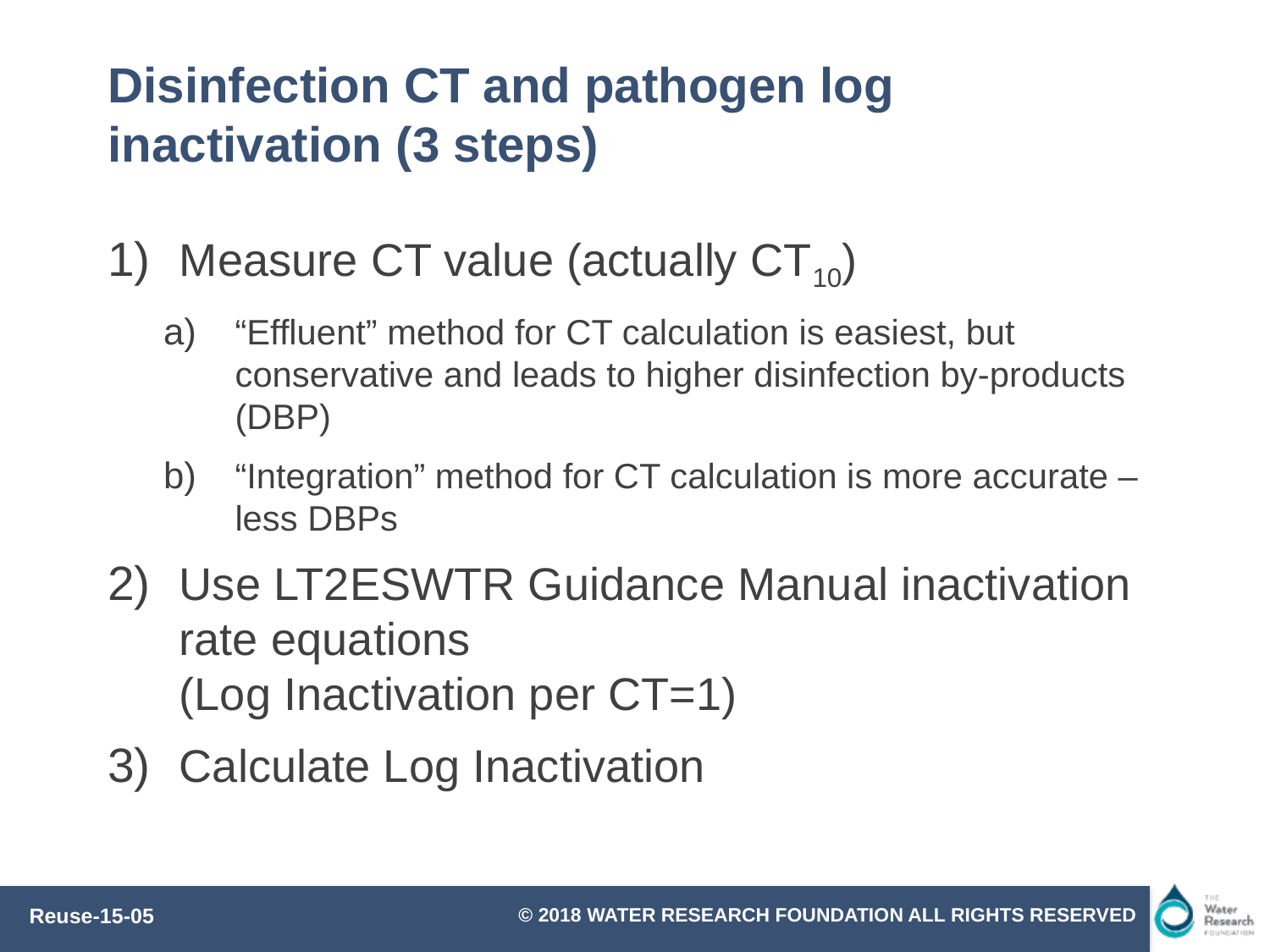

# Disinfection CT and pathogen log inactivation (3 steps)
Measure CT value (actually CT10)
“Effluent” method for CT calculation is easiest, but conservative and leads to higher disinfection by-products (DBP)
“Integration” method for CT calculation is more accurate – less DBPs
Use LT2ESWTR Guidance Manual inactivation rate equations
(Log Inactivation per CT=1)
Calculate Log Inactivation